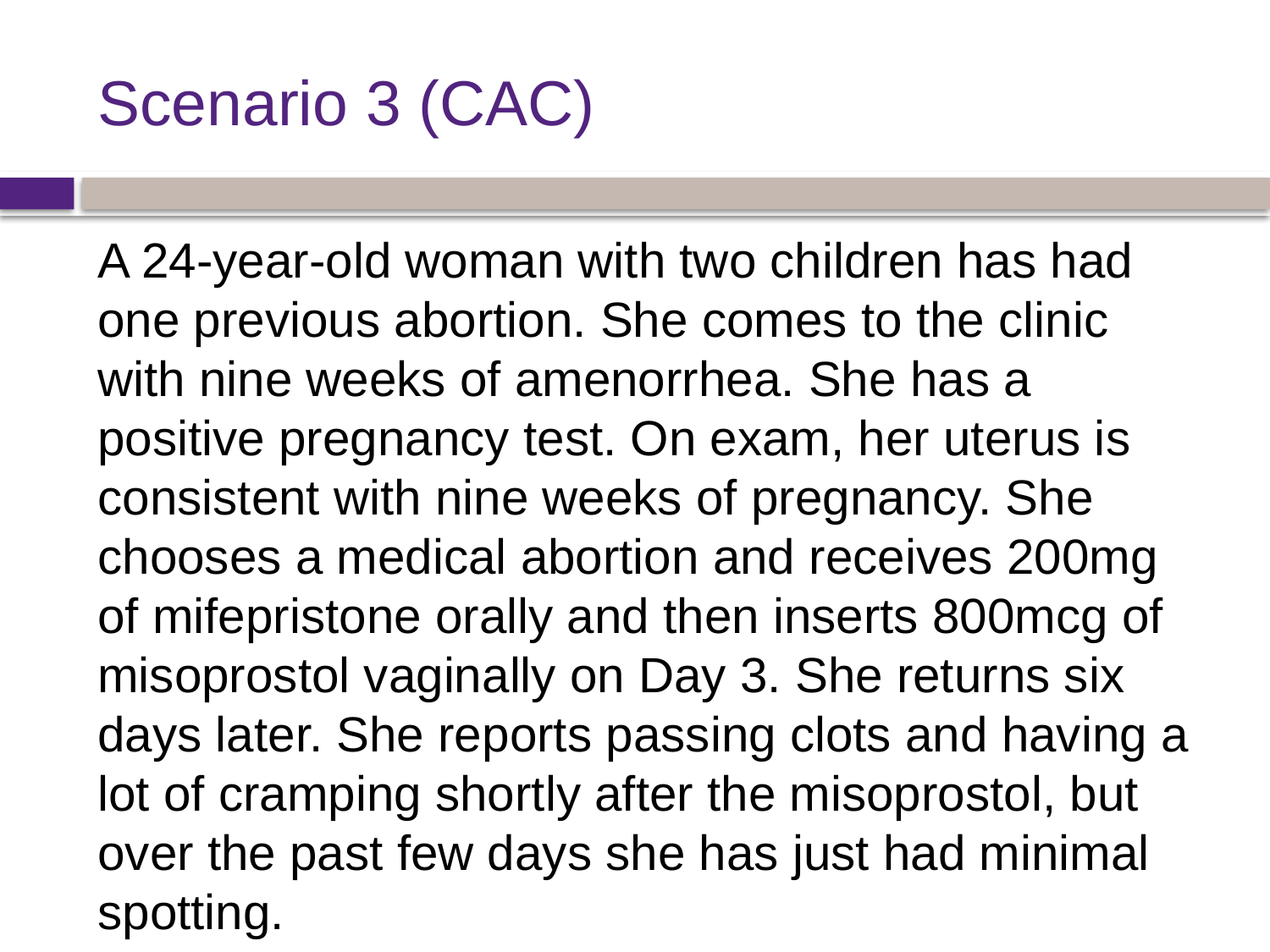

# Scenario 3 (CAC)
A 24-year-old woman with two children has had one previous abortion. She comes to the clinic with nine weeks of amenorrhea. She has a positive pregnancy test. On exam, her uterus is consistent with nine weeks of pregnancy. She chooses a medical abortion and receives 200mg of mifepristone orally and then inserts 800mcg of misoprostol vaginally on Day 3. She returns six days later. She reports passing clots and having a lot of cramping shortly after the misoprostol, but over the past few days she has just had minimal spotting.